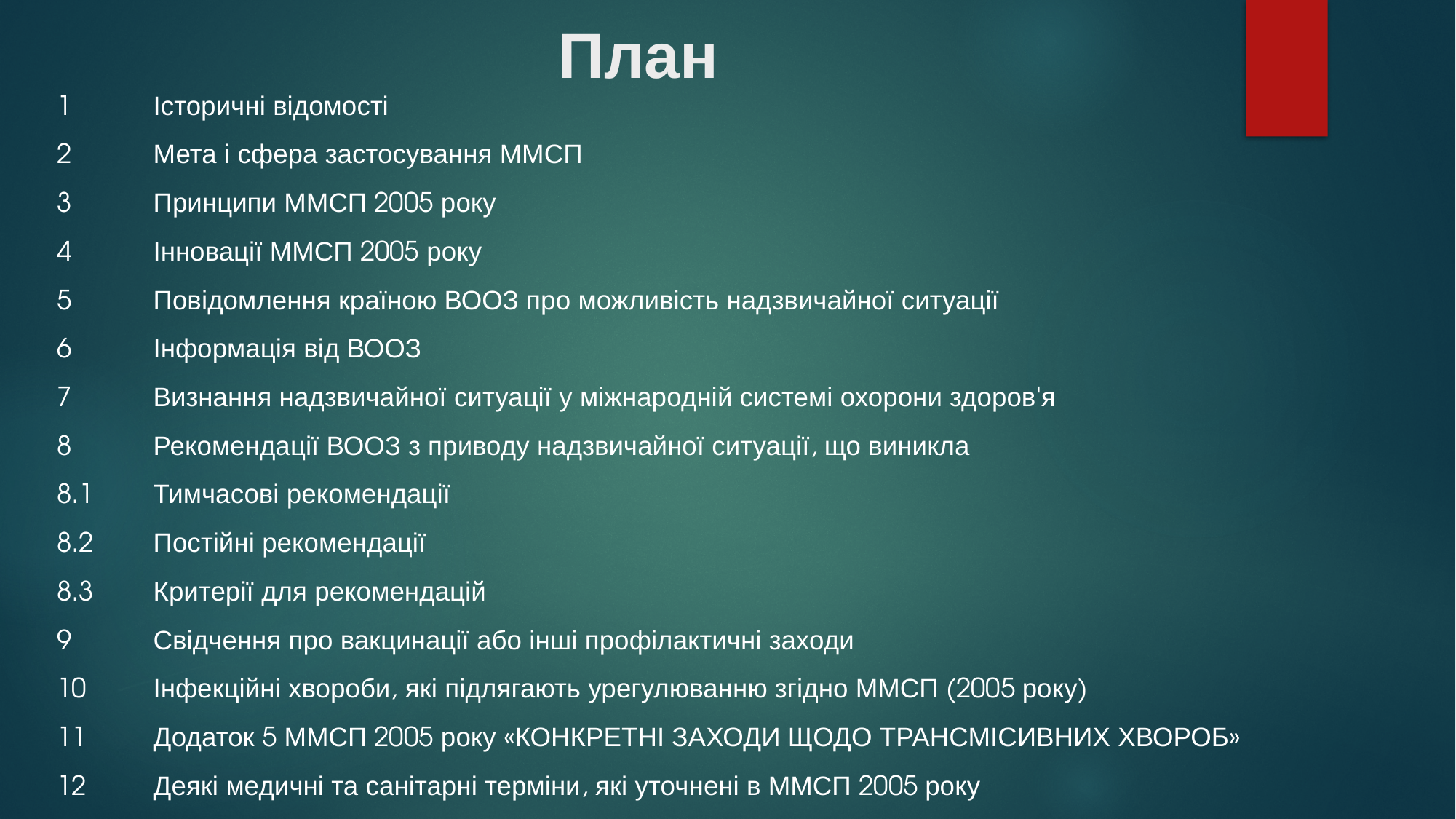

# План
1	Історичні відомості
2	Мета і сфера застосування ММСП
3	Принципи ММСП 2005 року
4	Інновації ММСП 2005 року
5	Повідомлення країною ВООЗ про можливість надзвичайної ситуації
6	Інформація від ВООЗ
7	Визнання надзвичайної ситуації у міжнародній системі охорони здоров'я
8	Рекомендації ВООЗ з приводу надзвичайної ситуації, що виникла
8.1	Тимчасові рекомендації
8.2	Постійні рекомендації
8.3	Критерії для рекомендацій
9	Свідчення про вакцинації або інші профілактичні заходи
10	Інфекційні хвороби, які підлягають урегулюванню згідно ММСП (2005 року)
11	Додаток 5 ММСП 2005 року «КОНКРЕТНІ ЗАХОДИ ЩОДО ТРАНСМІСИВНИХ ХВОРОБ»
12	Деякі медичні та санітарні терміни, які уточнені в ММСП 2005 року